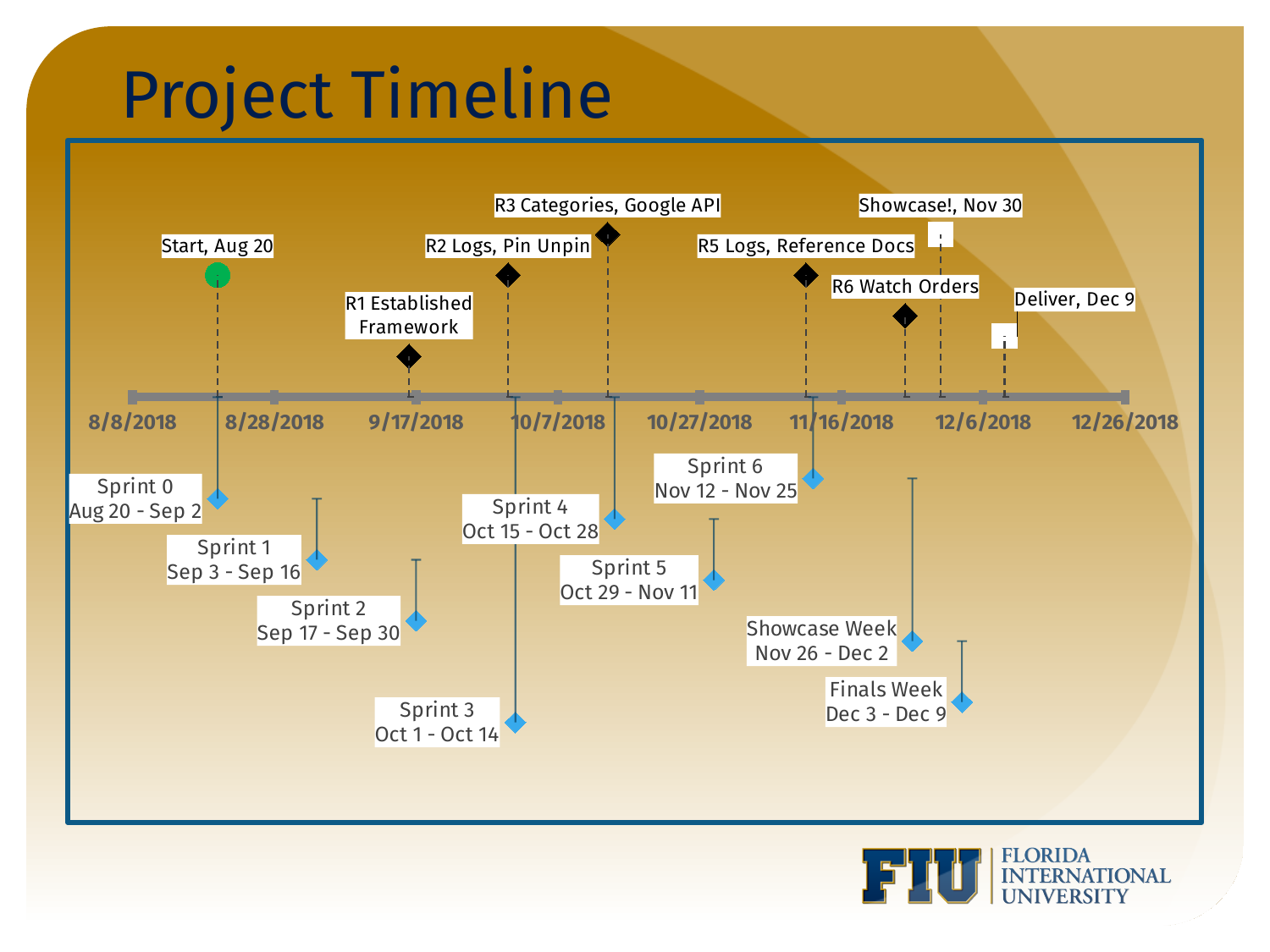

# Project Timeline

### Chart

| Category |  |  |
|---|---|---|